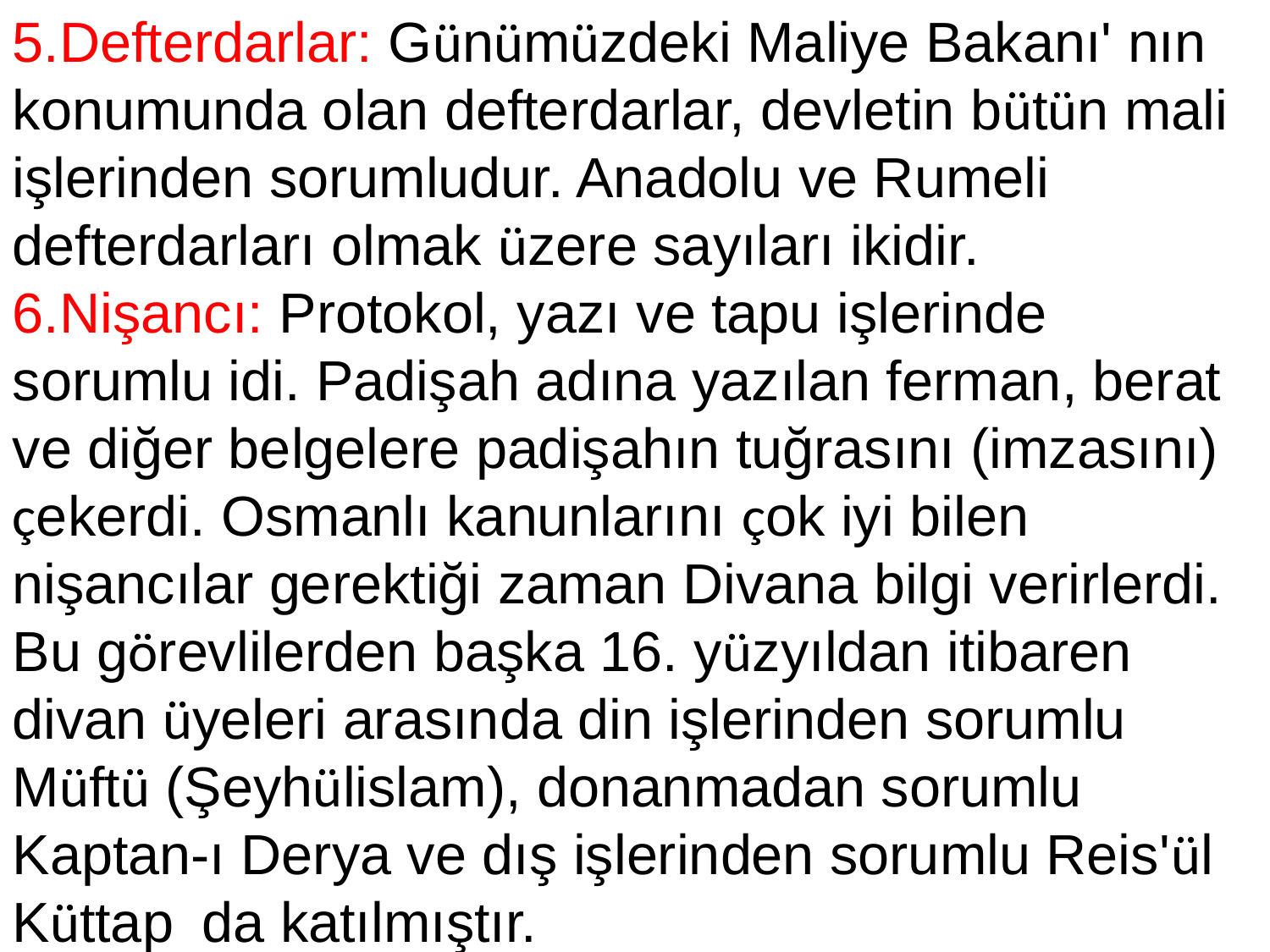

5.Defterdarlar: Günümüzdeki Maliye Bakanı' nın konumunda olan defterdarlar, devletin bütün mali işlerinden sorumludur. Anadolu ve Rumeli defterdarları olmak üzere sayıları ikidir.
6.Nişancı: Protokol, yazı ve tapu işlerinde sorumlu idi. Padişah adına yazılan ferman, berat ve diğer belgelere padişahın tuğrasını (imzasını) çekerdi. Osmanlı kanunlarını çok iyi bilen nişancılar gerektiği zaman Divana bilgi verirlerdi.
Bu görevlilerden başka 16. yüzyıldan itibaren divan üyeleri arasında din işlerinden sorumlu Müftü (Şeyhülislam), donanmadan sorumlu Kaptan-ı Derya ve dış işlerinden sorumlu Reis'ül Küttap  da katılmıştır.